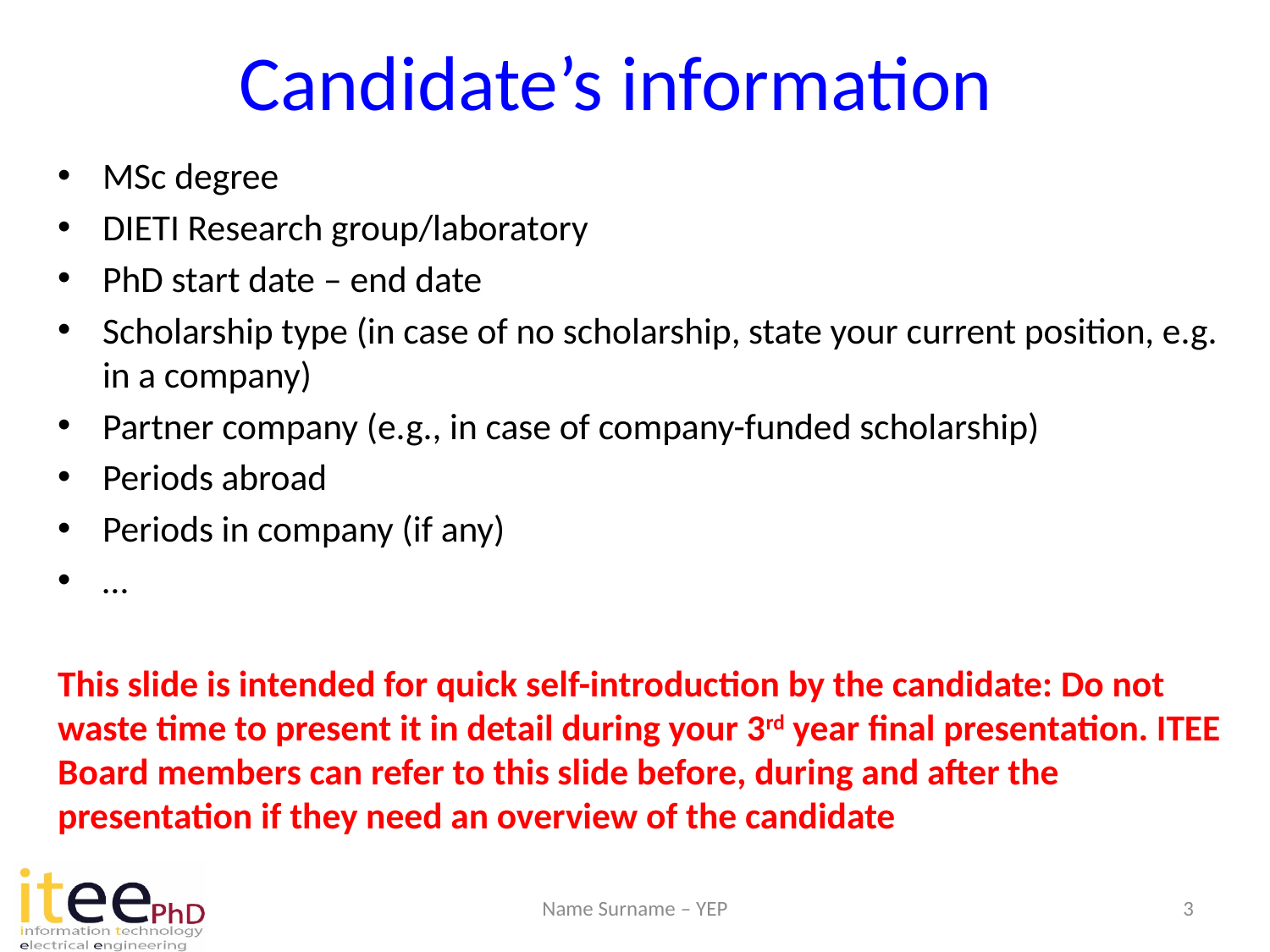

# Candidate’s information
MSc degree
DIETI Research group/laboratory
PhD start date – end date
Scholarship type (in case of no scholarship, state your current position, e.g. in a company)
Partner company (e.g., in case of company-funded scholarship)
Periods abroad
Periods in company (if any)
…

This slide is intended for quick self-introduction by the candidate: Do not waste time to present it in detail during your 3rd year final presentation. ITEE Board members can refer to this slide before, during and after the presentation if they need an overview of the candidate

Name Surname – YEP
3